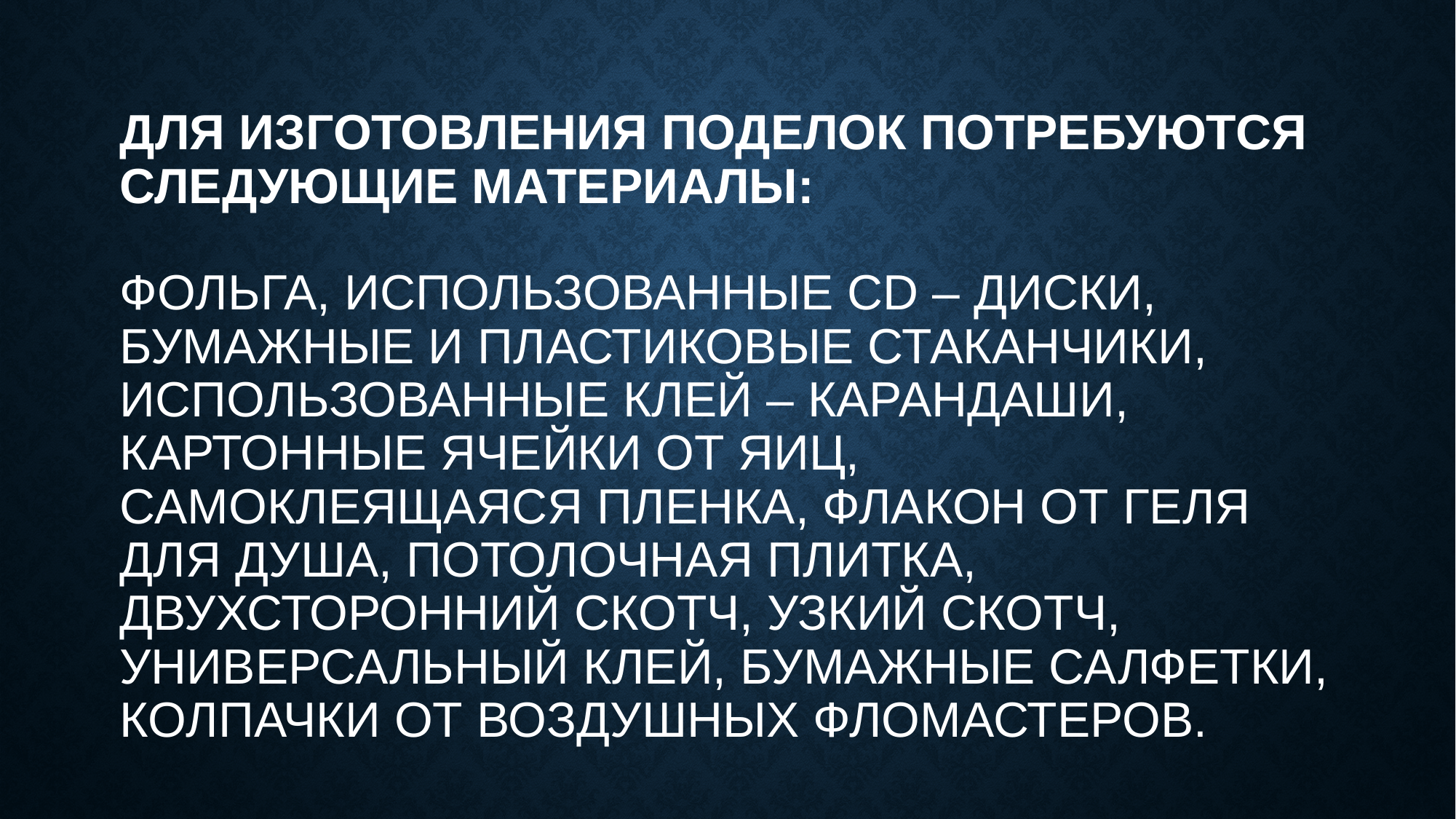

# Для изготовления поделок потребуются следующие материалы: Фольга, использованные CD – диски, бумажные и пластиковые стаканчики, использованные клей – карандаши, картонные ячейки от яиц, самоклеящаяся пленка, флакон от геля для душа, потолочная плитка, двухсторонний скотч, узкий скотч, универсальный клей, бумажные салфетки, колпачки от воздушных фломастеров.